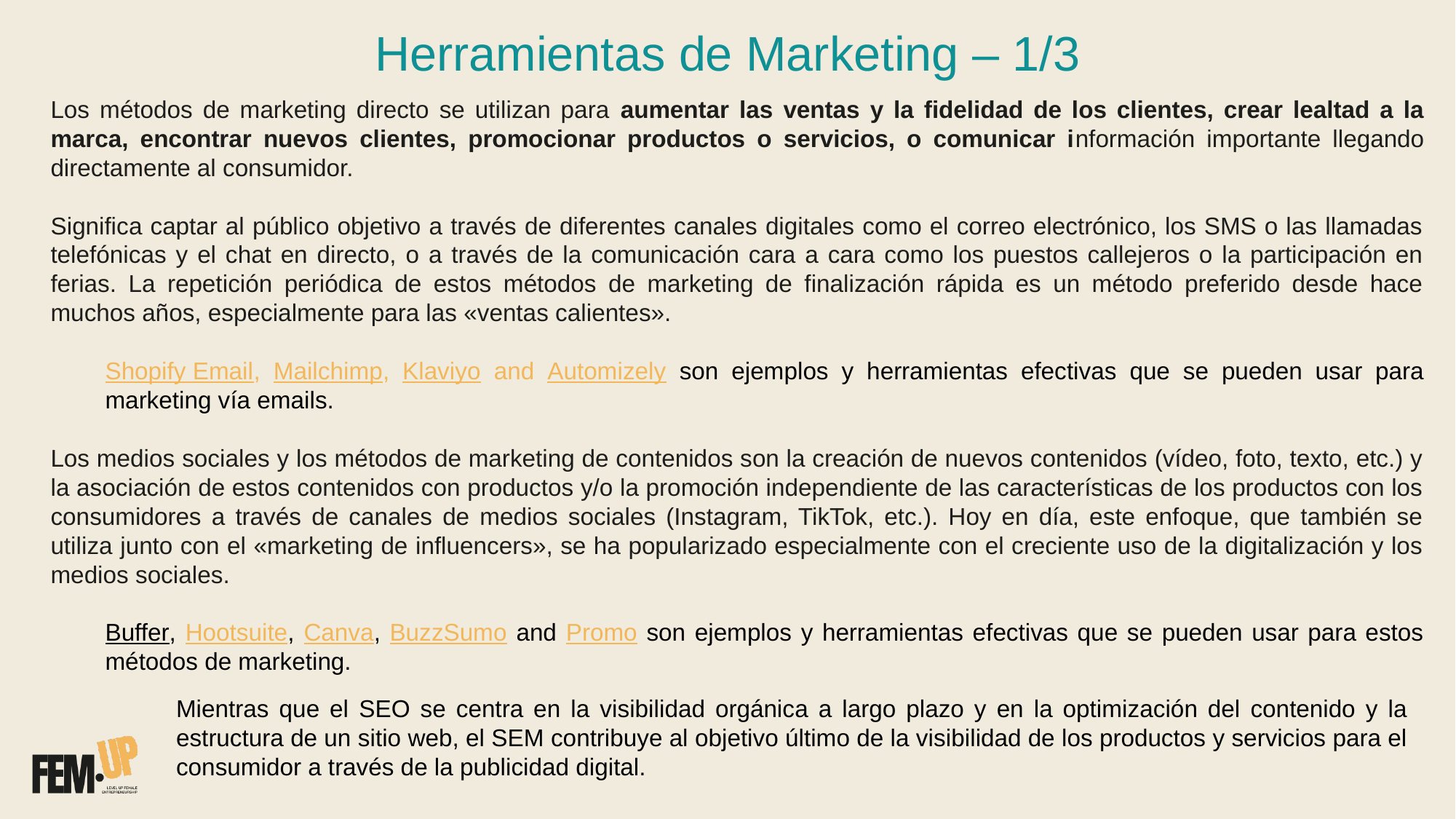

Herramientas de Marketing – 1/3​
Los métodos de marketing directo se utilizan para aumentar las ventas y la fidelidad de los clientes, crear lealtad a la marca, encontrar nuevos clientes, promocionar productos o servicios, o comunicar información importante llegando directamente al consumidor.

Significa captar al público objetivo a través de diferentes canales digitales como el correo electrónico, los SMS o las llamadas telefónicas y el chat en directo, o a través de la comunicación cara a cara como los puestos callejeros o la participación en ferias. La repetición periódica de estos métodos de marketing de finalización rápida es un método preferido desde hace muchos años, especialmente para las «ventas calientes».

Shopify Email, Mailchimp, Klaviyo and Automizely son ejemplos y herramientas efectivas que se pueden usar para marketing vía emails. ​

Los medios sociales y los métodos de marketing de contenidos son la creación de nuevos contenidos (vídeo, foto, texto, etc.) y la asociación de estos contenidos con productos y/o la promoción independiente de las características de los productos con los consumidores a través de canales de medios sociales (Instagram, TikTok, etc.). Hoy en día, este enfoque, que también se utiliza junto con el «marketing de influencers», se ha popularizado especialmente con el creciente uso de la digitalización y los medios sociales.

Buffer, Hootsuite, Canva, BuzzSumo and Promo son ejemplos y herramientas efectivas que se pueden usar para estos métodos de marketing. ​
Mientras que el SEO se centra en la visibilidad orgánica a largo plazo y en la optimización del contenido y la estructura de un sitio web, el SEM contribuye al objetivo último de la visibilidad de los productos y servicios para el consumidor a través de la publicidad digital.